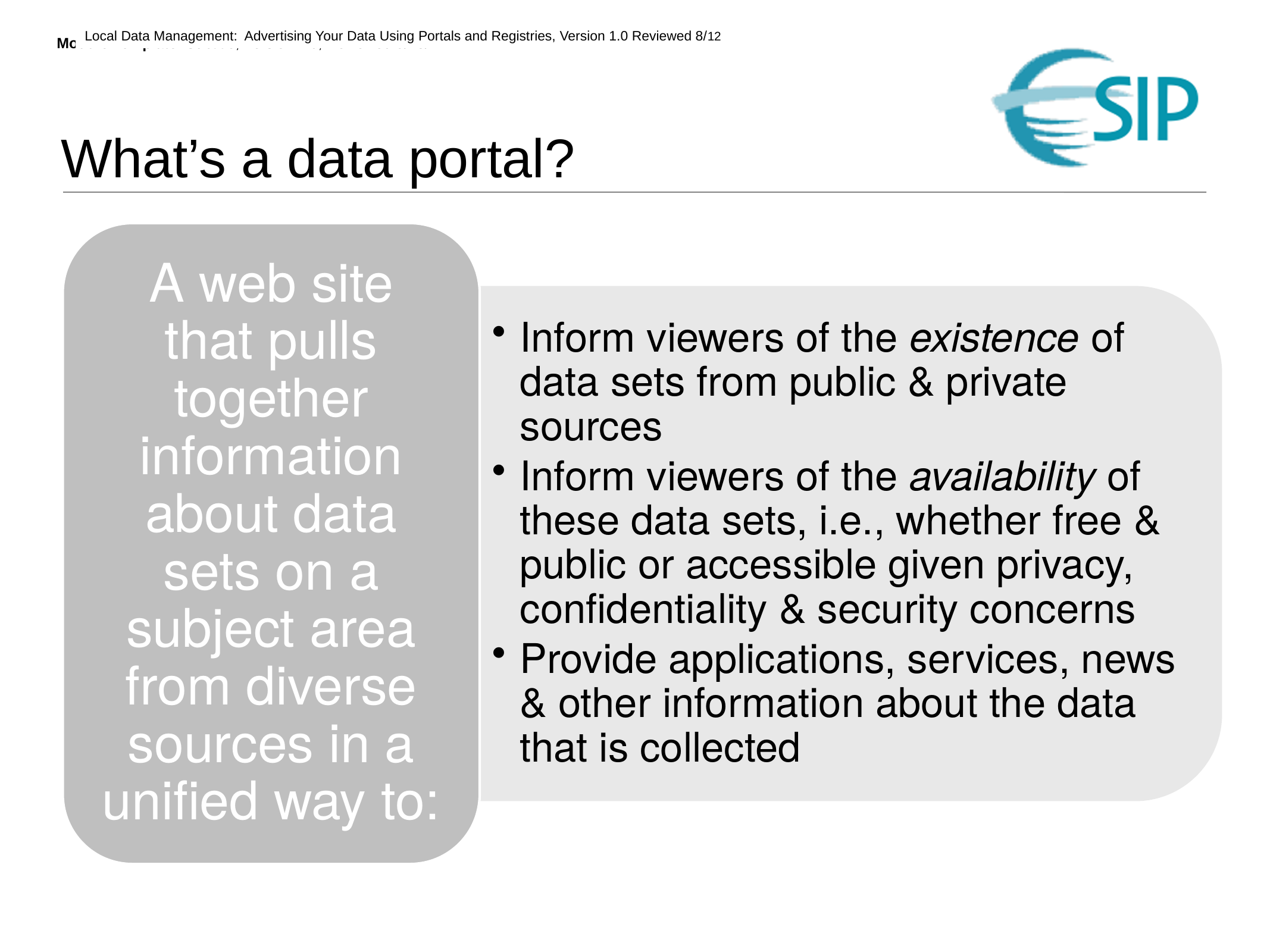

# What’s a data portal?
A web site that pulls together information about data sets on a subject area from diverse sources in a unified way to:
Inform viewers of the existence of data sets from public & private sources
Inform viewers of the availability of these data sets, i.e., whether free & public or accessible given privacy, confidentiality & security concerns
Provide applications, services, news & other information about the data that is collected